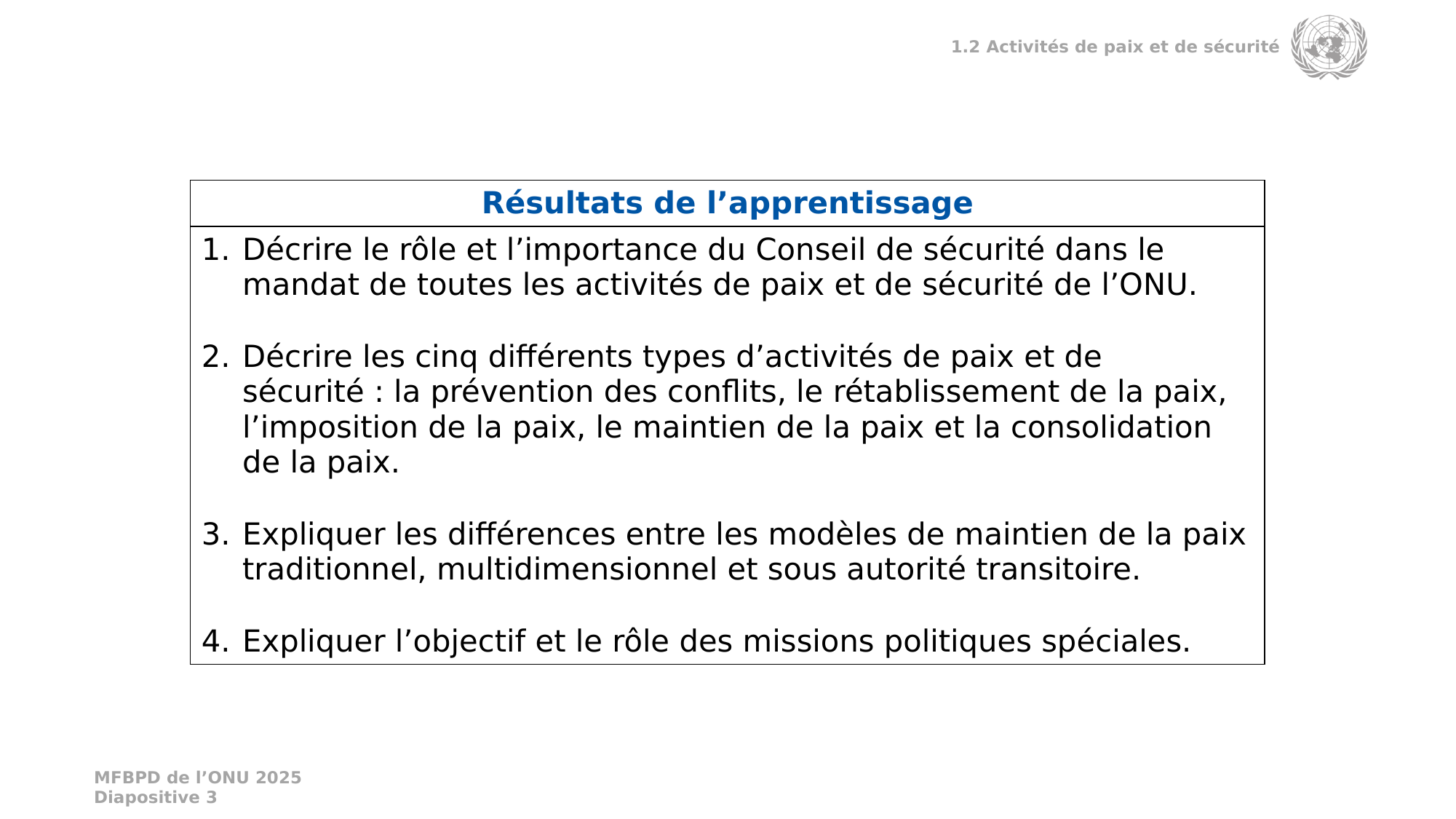

| Résultats de l’apprentissage |
| --- |
| Décrire le rôle et l’importance du Conseil de sécurité dans le mandat de toutes les activités de paix et de sécurité de l’ONU. Décrire les cinq différents types d’activités de paix et de sécurité : la prévention des conflits, le rétablissement de la paix, l’imposition de la paix, le maintien de la paix et la consolidation de la paix. Expliquer les différences entre les modèles de maintien de la paix traditionnel, multidimensionnel et sous autorité transitoire. Expliquer l’objectif et le rôle des missions politiques spéciales. |